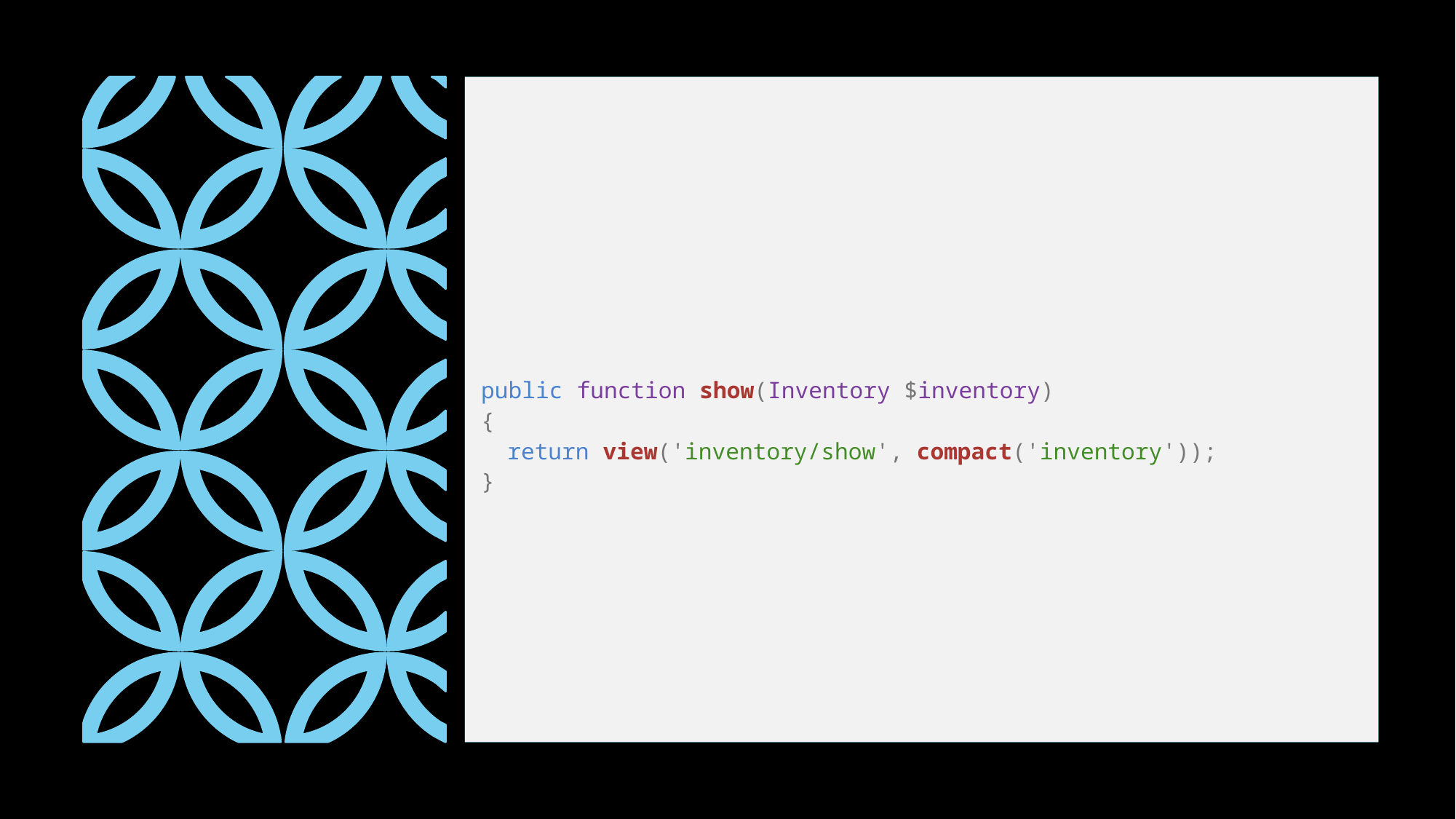

public function show(Inventory $inventory)
{
return view('inventory/show', compact('inventory'));
}